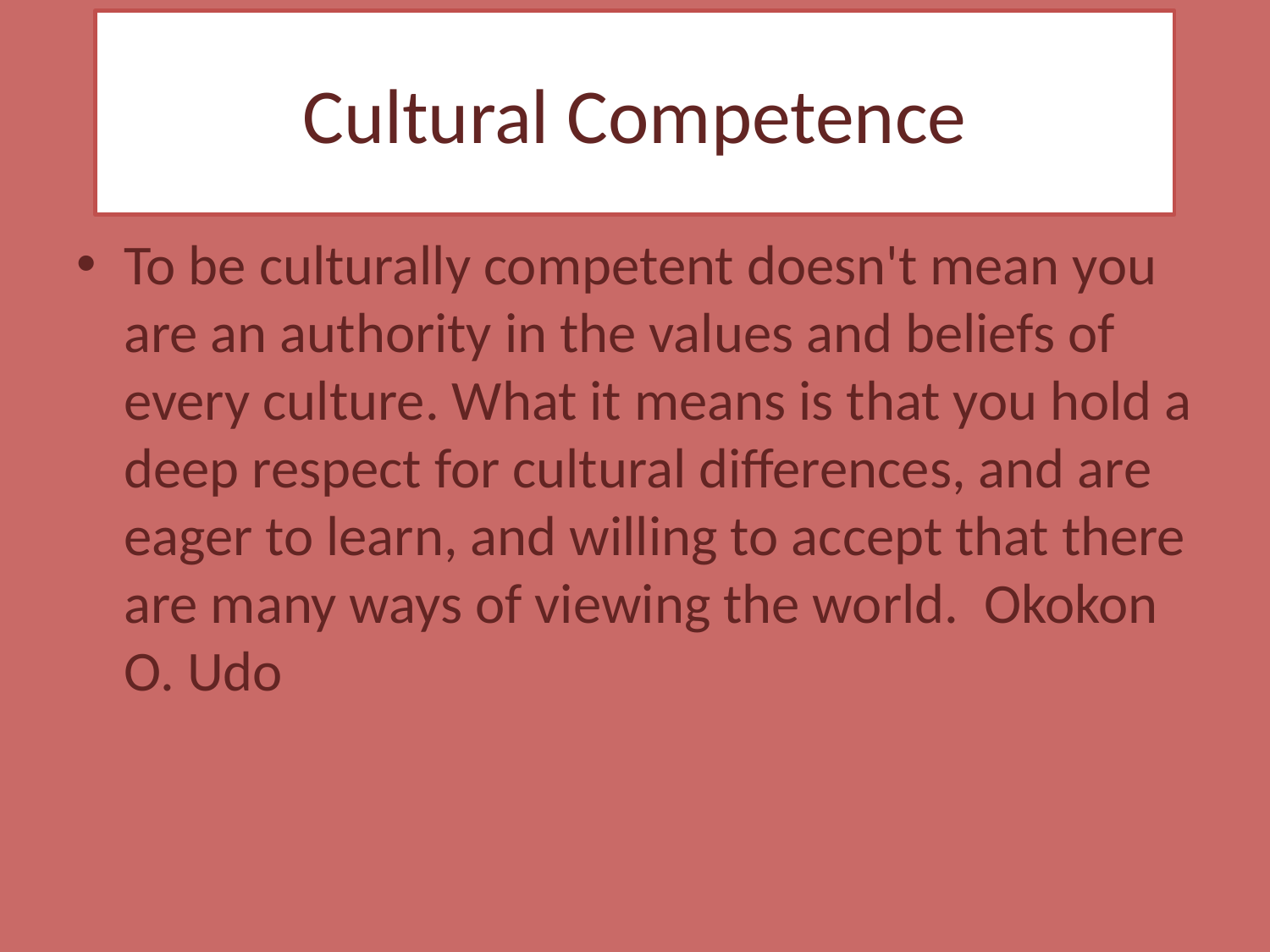

Cultural Competence
To be culturally competent doesn't mean you are an authority in the values and beliefs of every culture. What it means is that you hold a deep respect for cultural differences, and are eager to learn, and willing to accept that there are many ways of viewing the world.  Okokon O. Udo